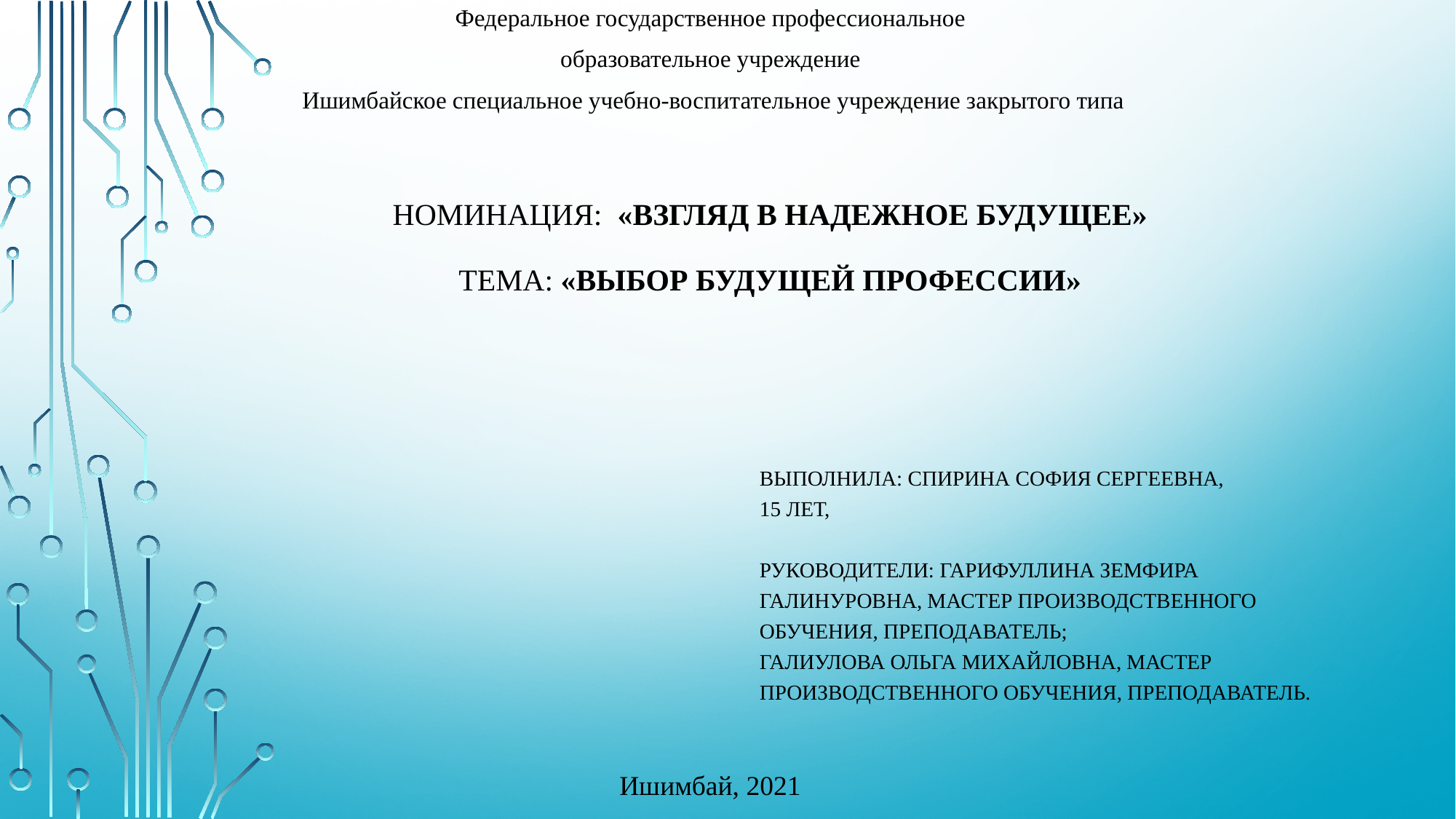

Федеральное государственное профессиональное
образовательное учреждение
Ишимбайское специальное учебно-воспитательное учреждение закрытого типа

# номинация:  «Взгляд в надежное будущее» Тема: «Выбор будущей профессии»
выполнила: Спирина София Сергеевна,
15 лет,

Руководители: Гарифуллина Земфира  Галинуровна, мастер производственного обучения, преподаватель;
Галиулова Ольга Михайловна, мастер производственного обучения, преподаватель.
Ишимбай, 2021